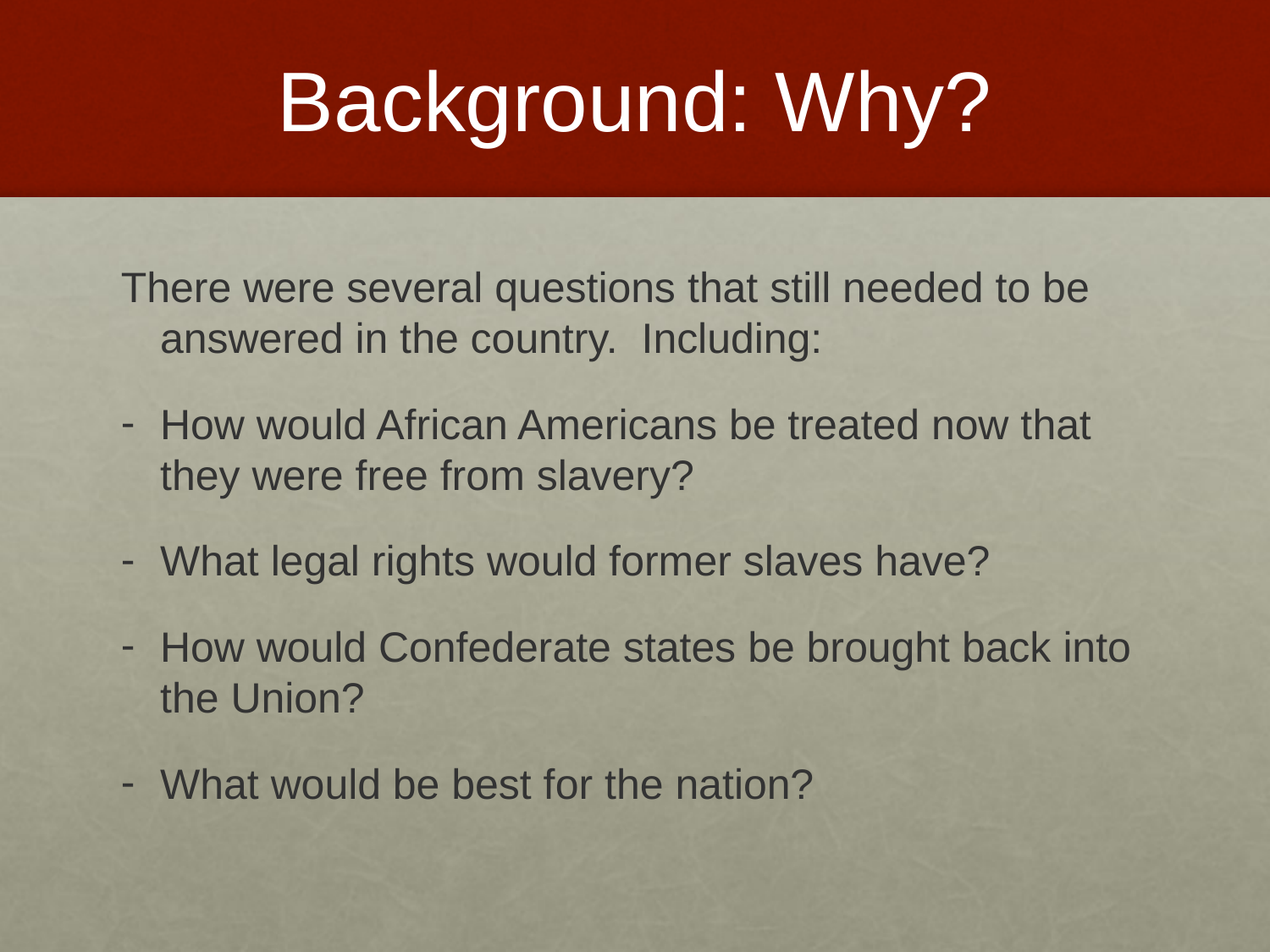

# Background: Why?
There were several questions that still needed to be answered in the country.  Including:
How would African Americans be treated now that they were free from slavery?
What legal rights would former slaves have?
How would Confederate states be brought back into the Union?
What would be best for the nation?